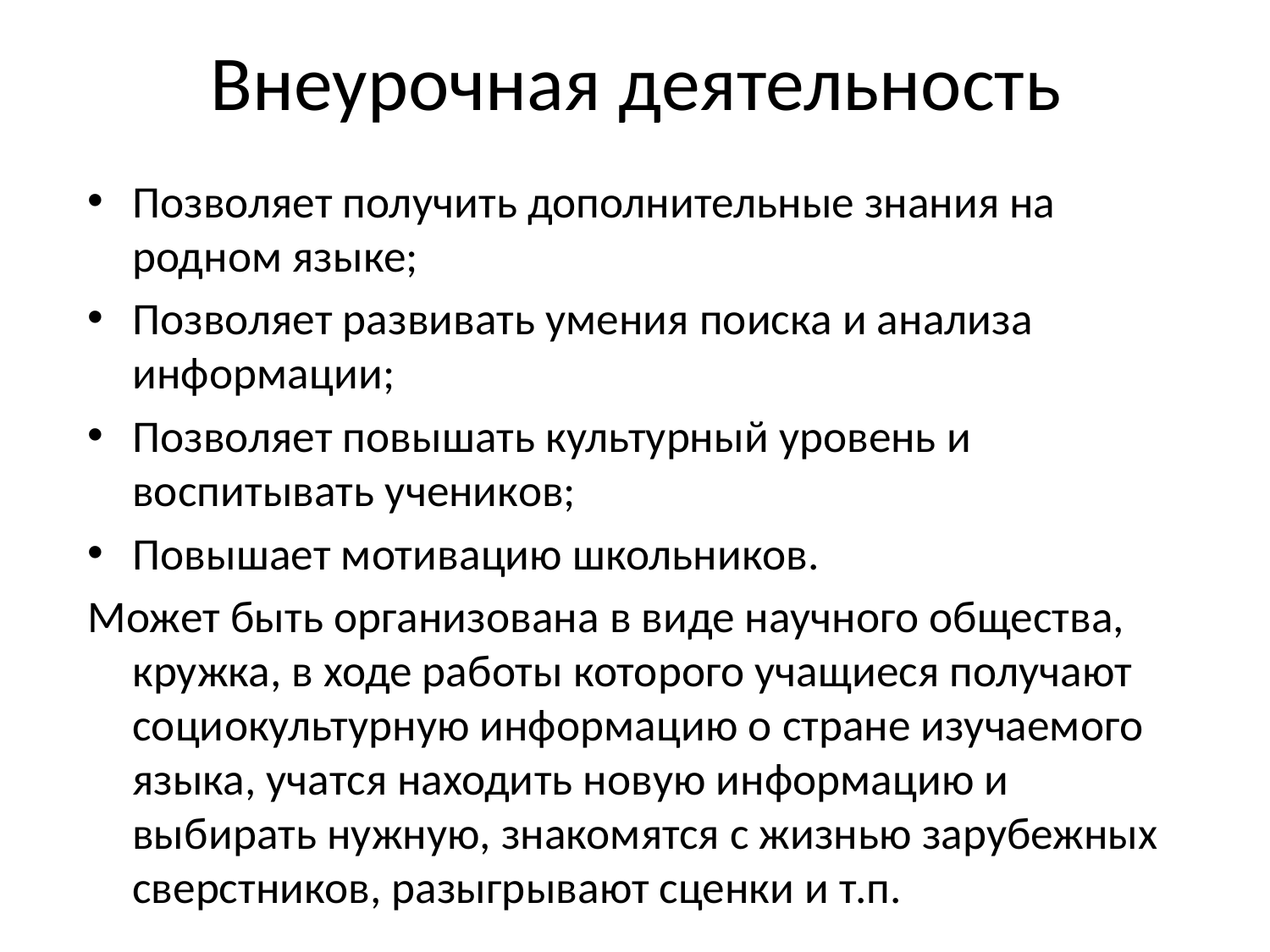

# Внеурочная деятельность
Позволяет получить дополнительные знания на родном языке;
Позволяет развивать умения поиска и анализа информации;
Позволяет повышать культурный уровень и воспитывать учеников;
Повышает мотивацию школьников.
Может быть организована в виде научного общества, кружка, в ходе работы которого учащиеся получают социокультурную информацию о стране изучаемого языка, учатся находить новую информацию и выбирать нужную, знакомятся с жизнью зарубежных сверстников, разыгрывают сценки и т.п.